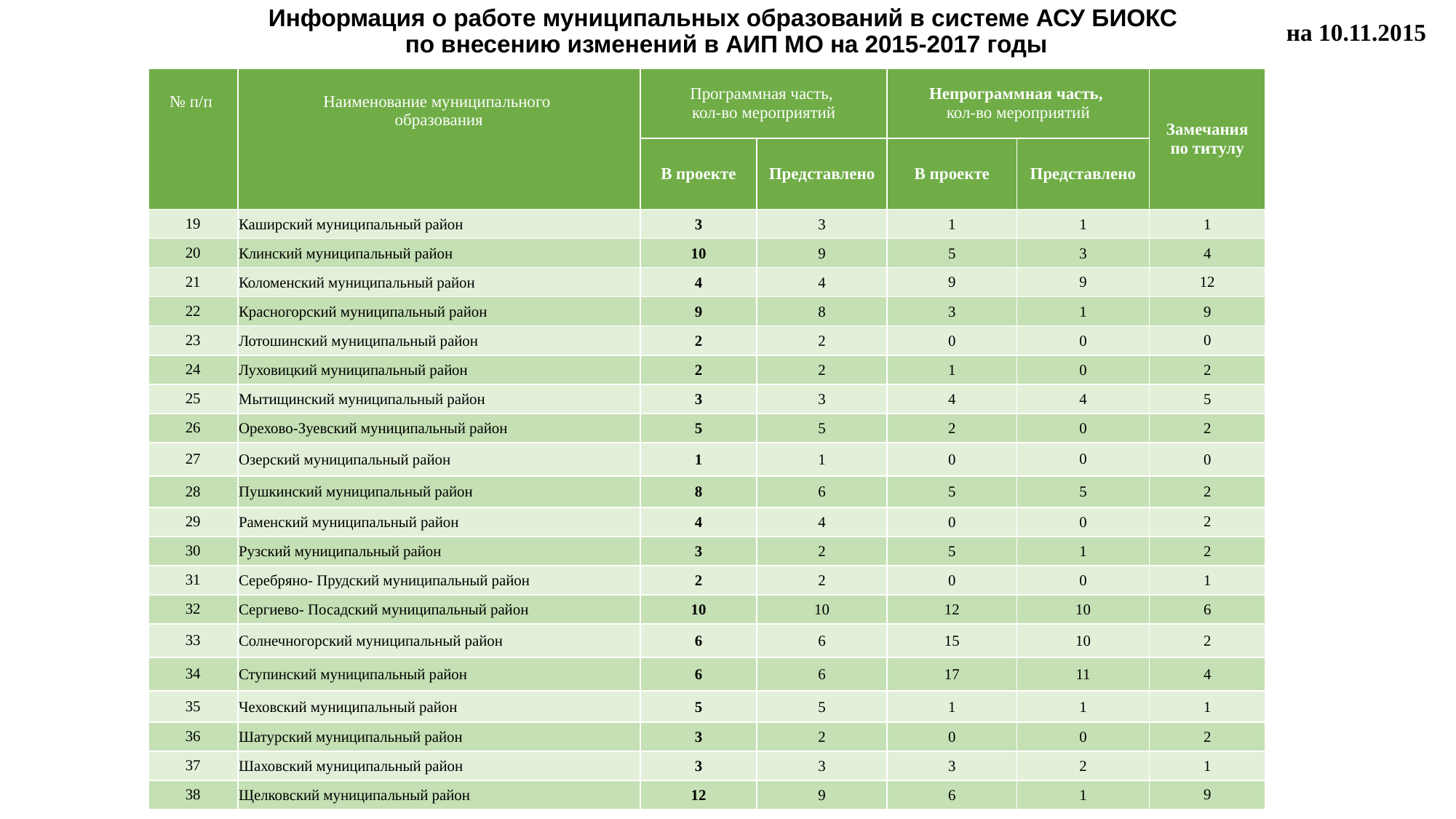

Информация о работе муниципальных образований в системе АСУ БИОКС
по внесению изменений в АИП МО на 2015-2017 годы
на 10.11.2015
| № п/п | Наименование муниципального образования | Программная часть, кол-во мероприятий |  | Непрограммная часть, кол-во мероприятий |  | Замечания по титулу |
| --- | --- | --- | --- | --- | --- | --- |
|  |  | В проекте | Представлено | В проекте | Представлено |  |
| 19 | Каширский муниципальный район | 3 | 3 | 1 | 1 | 1 |
| 20 | Клинский муниципальный район | 10 | 9 | 5 | 3 | 4 |
| 21 | Коломенский муниципальный район | 4 | 4 | 9 | 9 | 12 |
| 22 | Красногорский муниципальный район | 9 | 8 | 3 | 1 | 9 |
| 23 | Лотошинский муниципальный район | 2 | 2 | 0 | 0 | 0 |
| 24 | Луховицкий муниципальный район | 2 | 2 | 1 | 0 | 2 |
| 25 | Мытищинский муниципальный район | 3 | 3 | 4 | 4 | 5 |
| 26 | Орехово-Зуевский муниципальный район | 5 | 5 | 2 | 0 | 2 |
| 27 | Озерский муниципальный район | 1 | 1 | 0 | 0 | 0 |
| 28 | Пушкинский муниципальный район | 8 | 6 | 5 | 5 | 2 |
| 29 | Раменский муниципальный район | 4 | 4 | 0 | 0 | 2 |
| 30 | Рузский муниципальный район | 3 | 2 | 5 | 1 | 2 |
| 31 | Серебряно- Прудский муниципальный район | 2 | 2 | 0 | 0 | 1 |
| 32 | Сергиево- Посадский муниципальный район | 10 | 10 | 12 | 10 | 6 |
| 33 | Солнечногорский муниципальный район | 6 | 6 | 15 | 10 | 2 |
| 34 | Ступинский муниципальный район | 6 | 6 | 17 | 11 | 4 |
| 35 | Чеховский муниципальный район | 5 | 5 | 1 | 1 | 1 |
| 36 | Шатурский муниципальный район | 3 | 2 | 0 | 0 | 2 |
| 37 | Шаховский муниципальный район | 3 | 3 | 3 | 2 | 1 |
| 38 | Щелковский муниципальный район | 12 | 9 | 6 | 1 | 9 |